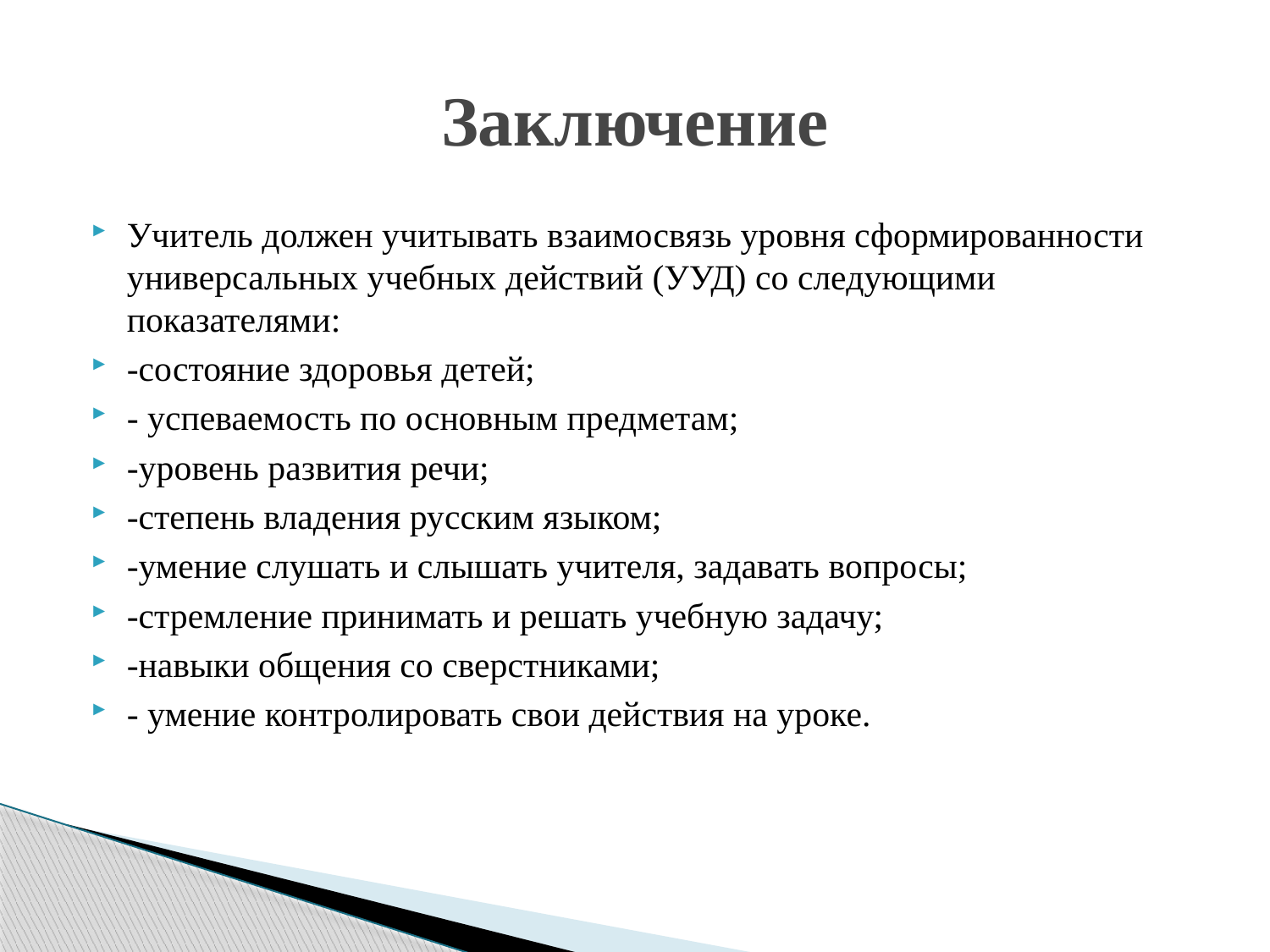

# Заключение
Учитель должен учитывать взаимосвязь уровня сформированности универсальных учебных действий (УУД) со следующими показателями:
-состояние здоровья детей;
- успеваемость по основным предметам;
-уровень развития речи;
-степень владения русским языком;
-умение слушать и слышать учителя, задавать вопросы;
-стремление принимать и решать учебную задачу;
-навыки общения со сверстниками;
- умение контролировать свои действия на уроке.